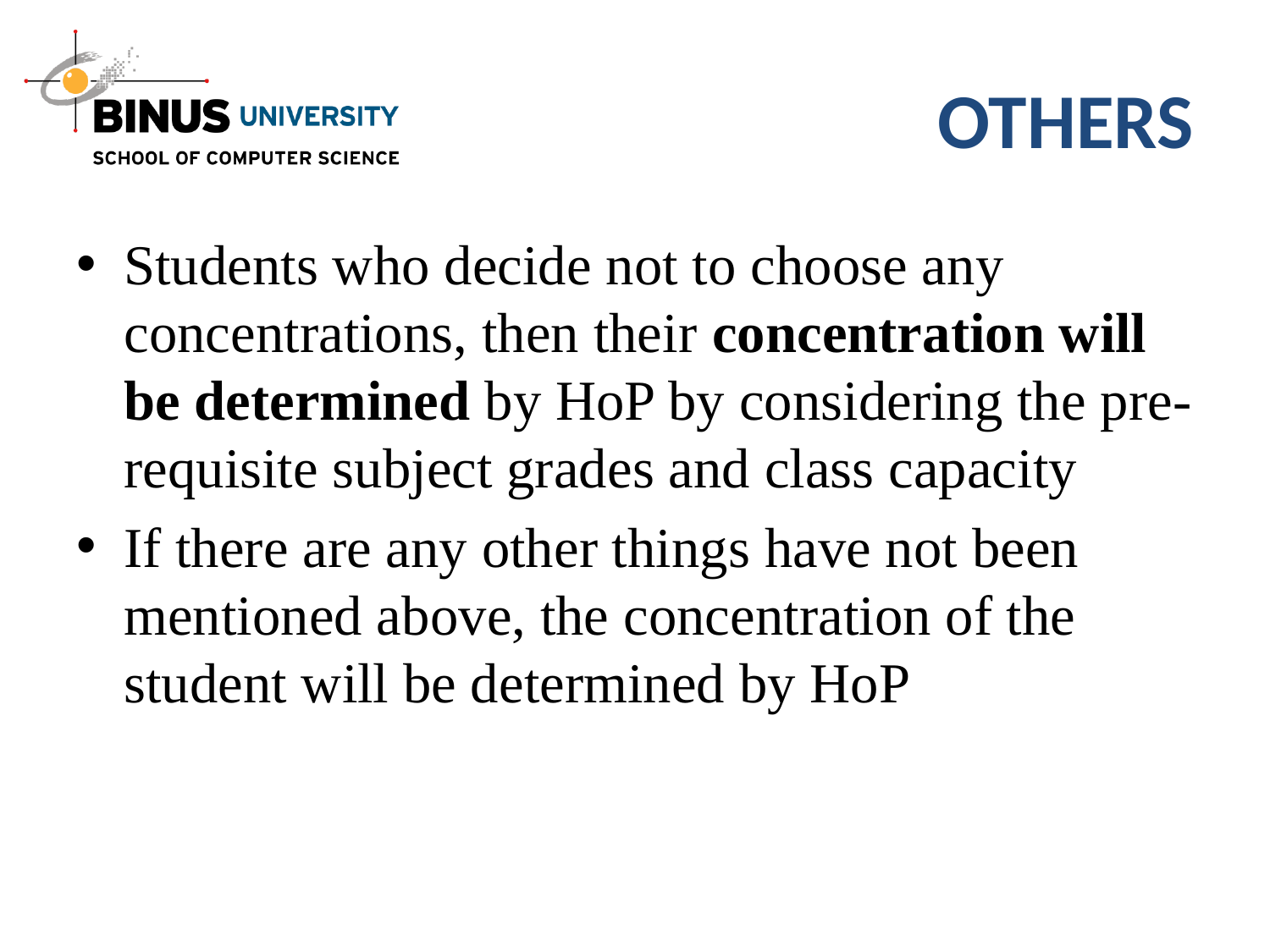

# Others
Students who decide not to choose any concentrations, then their concentration will be determined by HoP by considering the pre-requisite subject grades and class capacity
If there are any other things have not been mentioned above, the concentration of the student will be determined by HoP